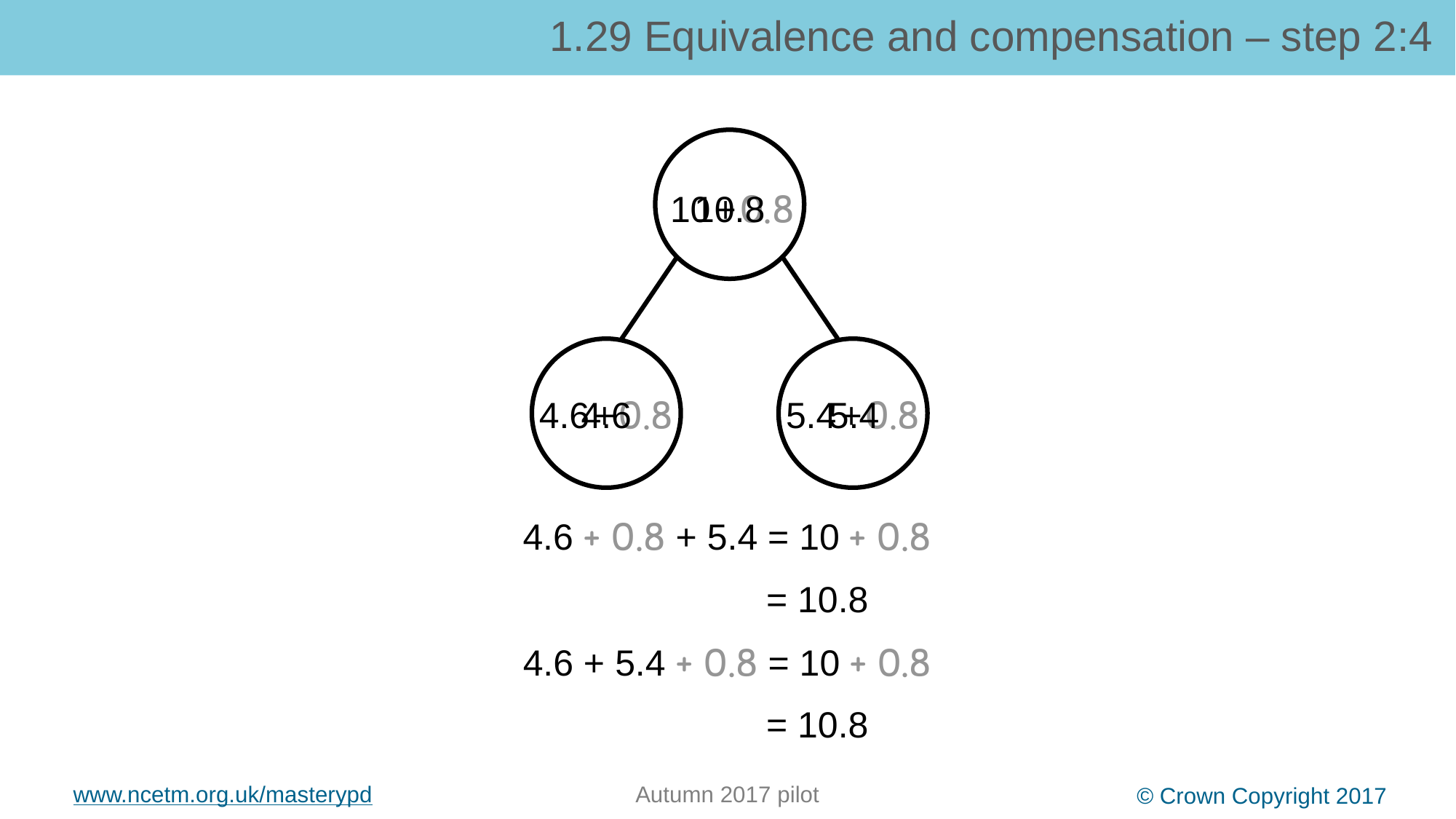

1.29 Equivalence and compensation – step 2:4

10
10.8
+
0.8
4.6
4.6
+
0.8
5.4
5.4
+
0.8
4.6 + 0.8 + 5.4 = 10 + 0.8
+ 0.8
+ 0.8
= 10.8
4.6 + 5.4 + 0.8 = 10 + 0.8
+ 0.8
+ 0.8
= 10.8